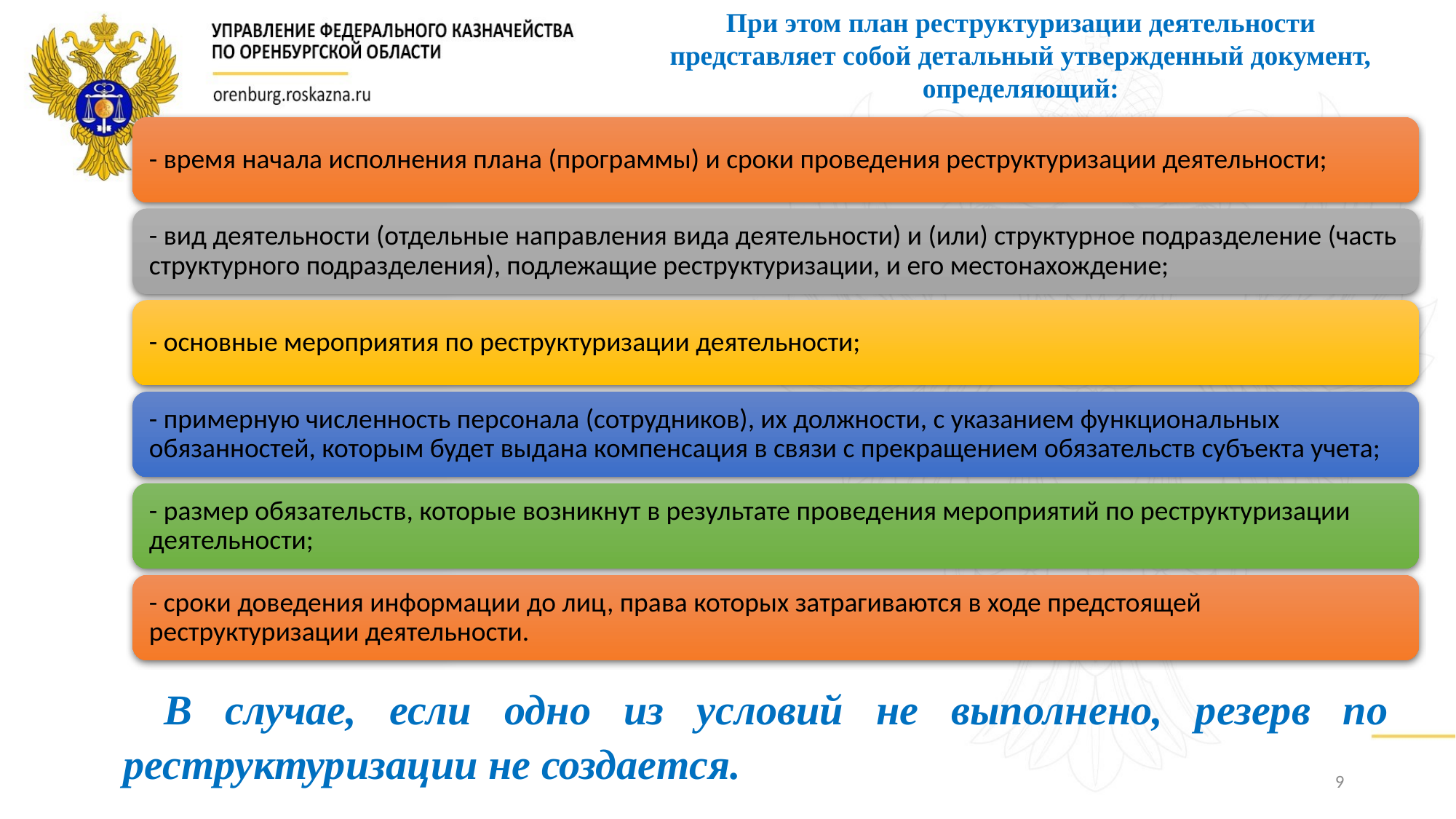

При этом план реструктуризации деятельности представляет собой детальный утвержденный документ, определяющий:
- время начала исполнения плана (программы) и сроки проведения реструктуризации деятельности;
- вид деятельности (отдельные направления вида деятельности) и (или) структурное подразделение (часть структурного подразделения), подлежащие реструктуризации, и его местонахождение;
- основные мероприятия по реструктуризации деятельности;
- примерную численность персонала (сотрудников), их должности, с указанием функциональных обязанностей, которым будет выдана компенсация в связи с прекращением обязательств субъекта учета;
- размер обязательств, которые возникнут в результате проведения мероприятий по реструктуризации деятельности;
- сроки доведения информации до лиц, права которых затрагиваются в ходе предстоящей реструктуризации деятельности.
В случае, если одно из условий не выполнено, резерв по реструктуризации не создается.
9